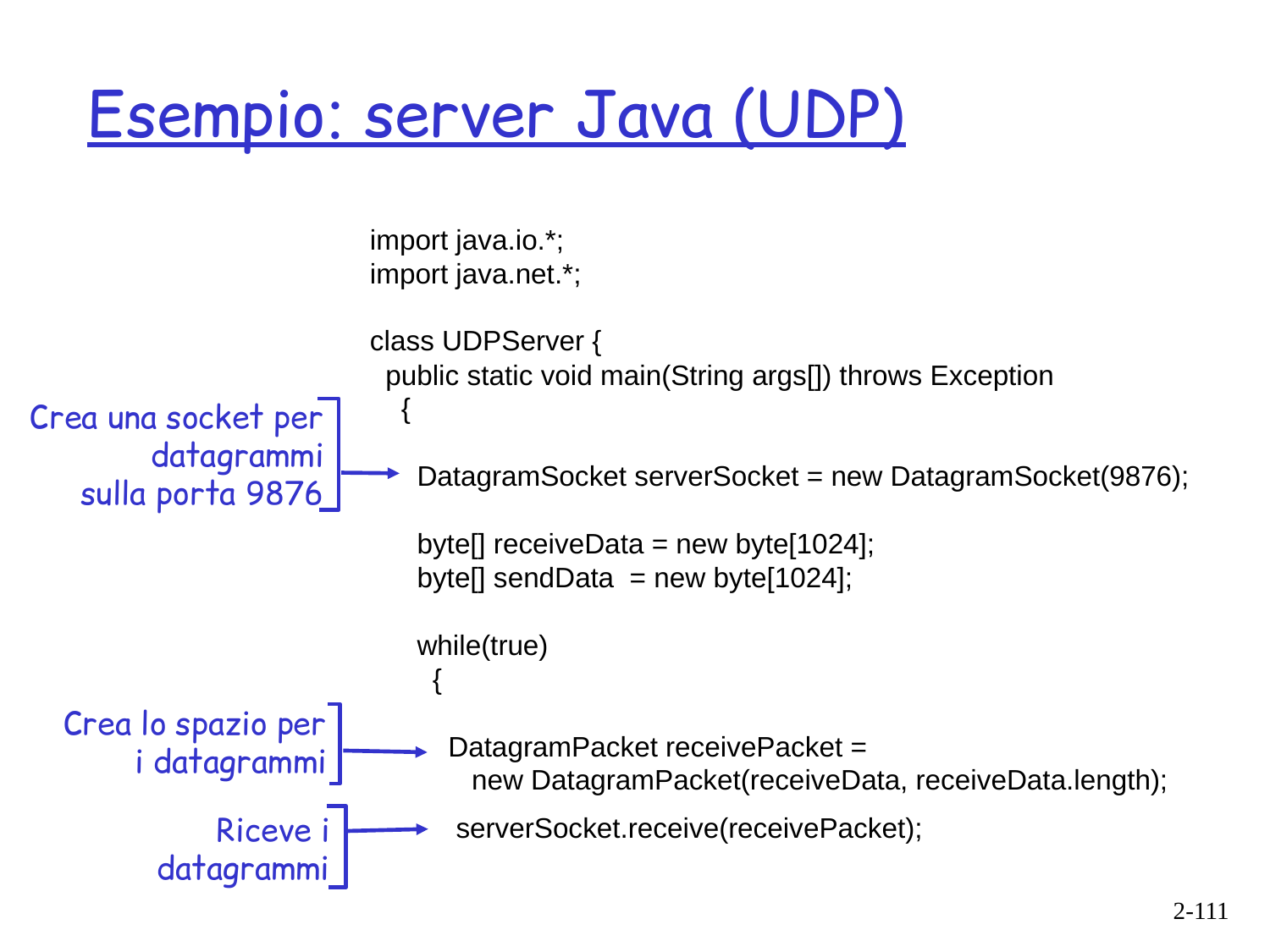

# Esempio: server Java (UDP)
import java.io.*;
import java.net.*;

class UDPServer {
  public static void main(String args[]) throws Exception
    {

      DatagramSocket serverSocket = new DatagramSocket(9876);

      byte[] receiveData = new byte[1024];
      byte[] sendData  = new byte[1024];

      while(true)
        {

          DatagramPacket receivePacket =
             new DatagramPacket(receiveData, receiveData.length);
           serverSocket.receive(receivePacket);
Crea una socket per
datagrammi
sulla porta 9876

Crea lo spazio per
i datagrammi

Riceve i
datagrammi

2-111